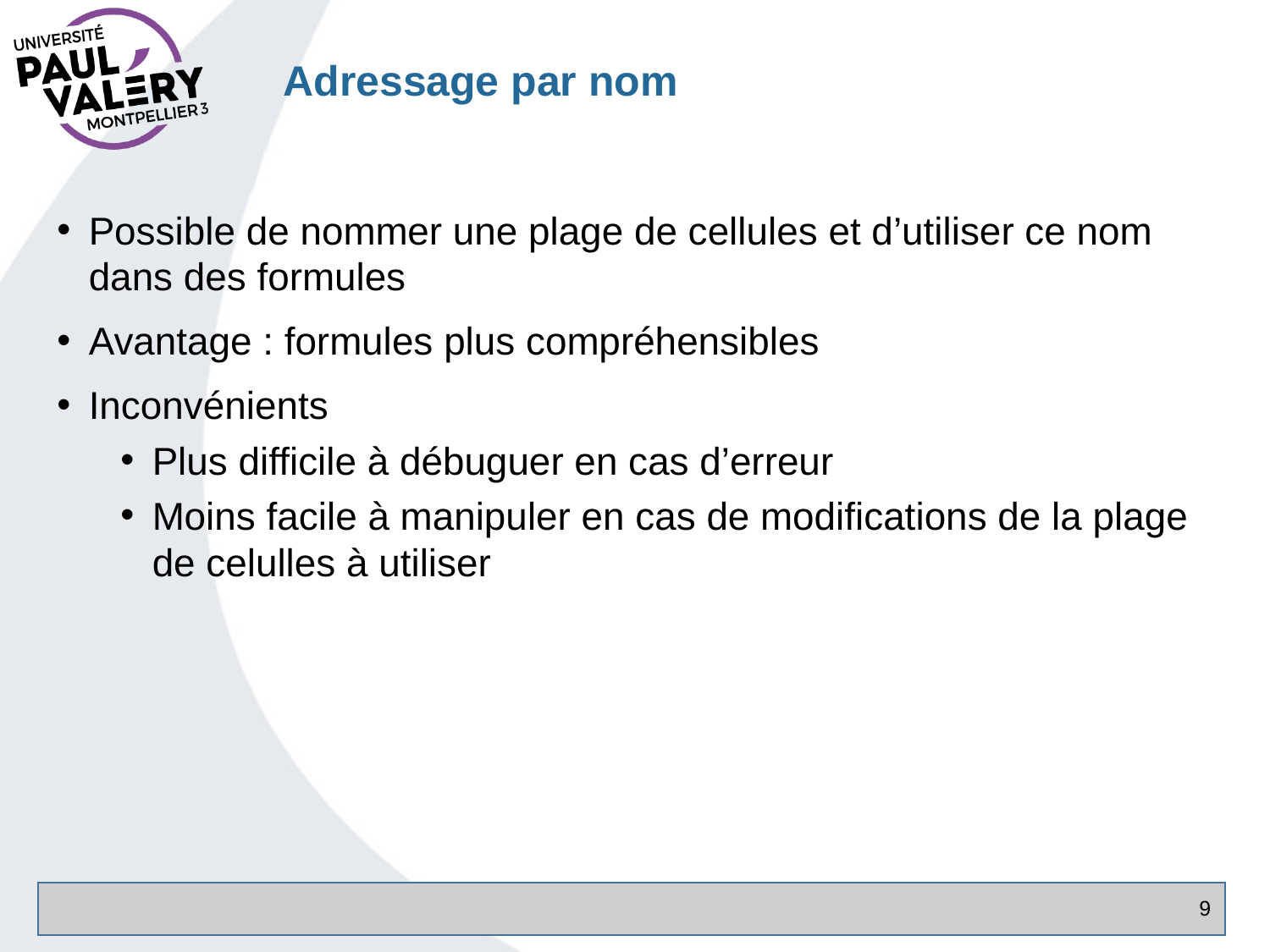

# Adressage par nom
Possible de nommer une plage de cellules et d’utiliser ce nom dans des formules
Avantage : formules plus compréhensibles
Inconvénients
Plus difficile à débuguer en cas d’erreur
Moins facile à manipuler en cas de modifications de la plage de celulles à utiliser

9